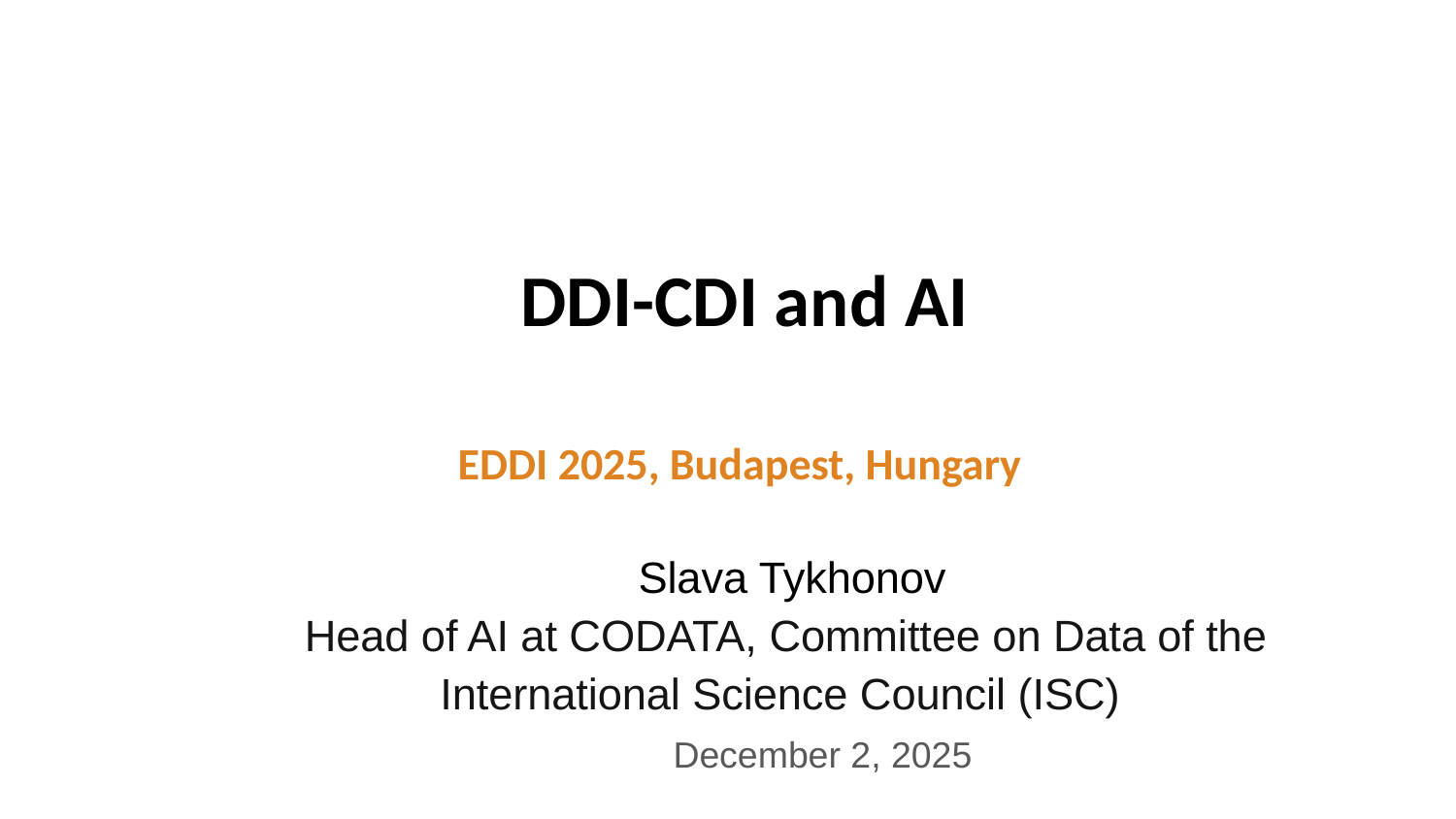

Slava Tykhonov
Head of AI at CODATA, Committee on Data of the
International Science Council (ISC)

DDI-CDI and AI

EDDI 2025, Budapest, Hungary

December 2, 2025